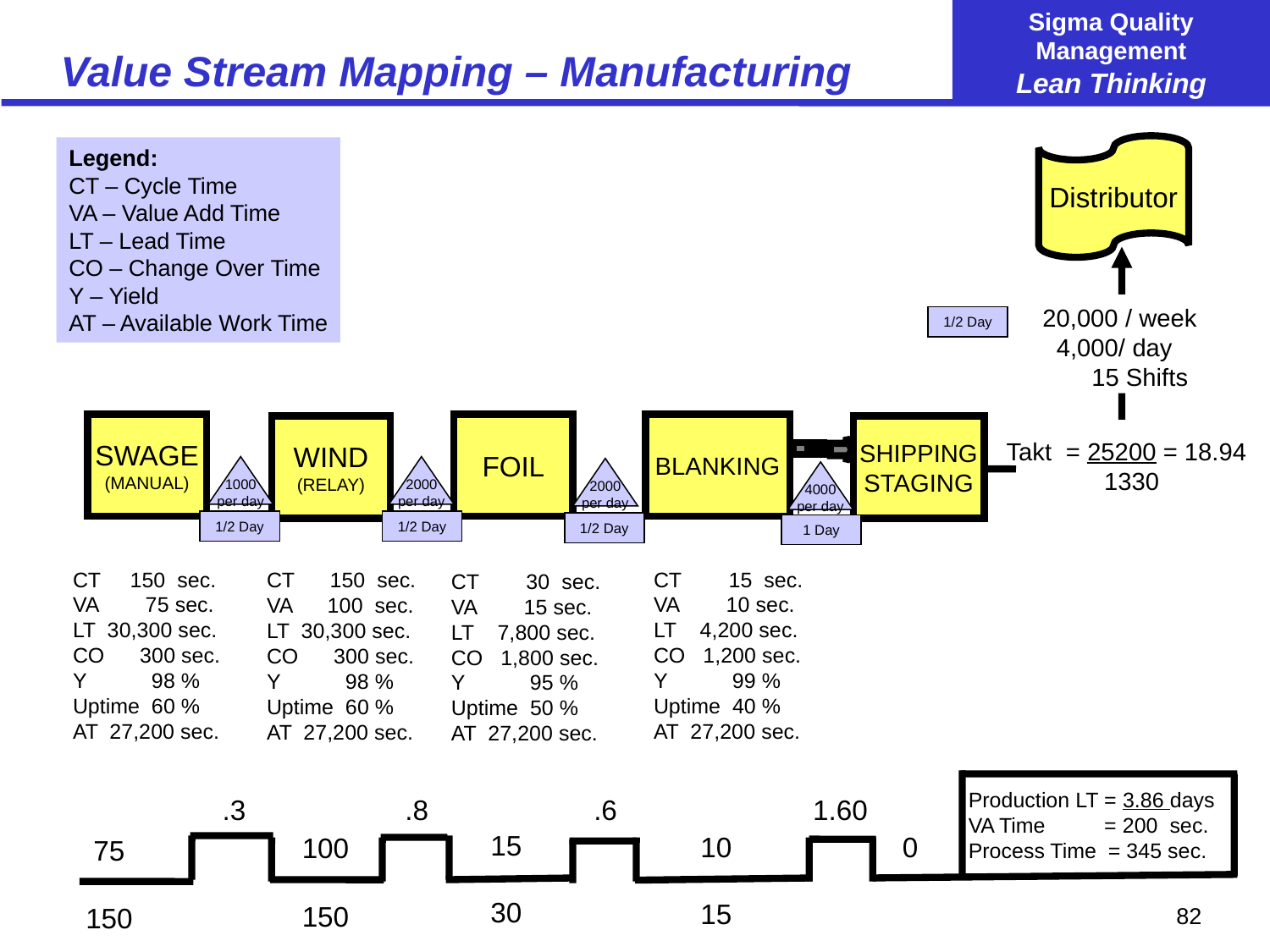

# Value Stream Mapping – Manufacturing
Distributor
Legend:
CT – Cycle Time
VA – Value Add Time
LT – Lead Time
CO – Change Over Time
Y – Yield
AT – Available Work Time

20,000 / week
  4,000/ day
       15 Shifts
1/2 Day

SWAGE
(MANUAL)
FOIL
BLANKING
WIND
(RELAY)
SHIPPING
STAGING
Takt  = 25200 = 18.94
              1330

1000
per day
2000
per day
2000
per day
4000
per day

1/2 Day
1/2 Day
1/2 Day
1 Day
CT     150  sec.
VA        75 sec.
LT  30,300 sec.
CO      300 sec.
Y           98 %
Uptime  60 %
AT  27,200 sec.
CT        15  sec.
VA        10 sec.
LT    4,200 sec.
CO   1,200 sec.
Y           99 %
Uptime  40 %
AT  27,200 sec.
CT      150  sec.
VA      100  sec.
LT  30,300 sec.
CO      300 sec.
Y           98 %
Uptime  60 %
AT  27,200 sec.
CT        30  sec.
VA        15 sec.
LT    7,800 sec.
CO   1,800 sec.
Y           95 %
Uptime  50 %
AT  27,200 sec.

Production LT = 3.86 days
VA Time          = 200  sec.
Process Time  = 345 sec.
.3
.8
.6
1.60
15

30
10

15
0
100

150
75

150